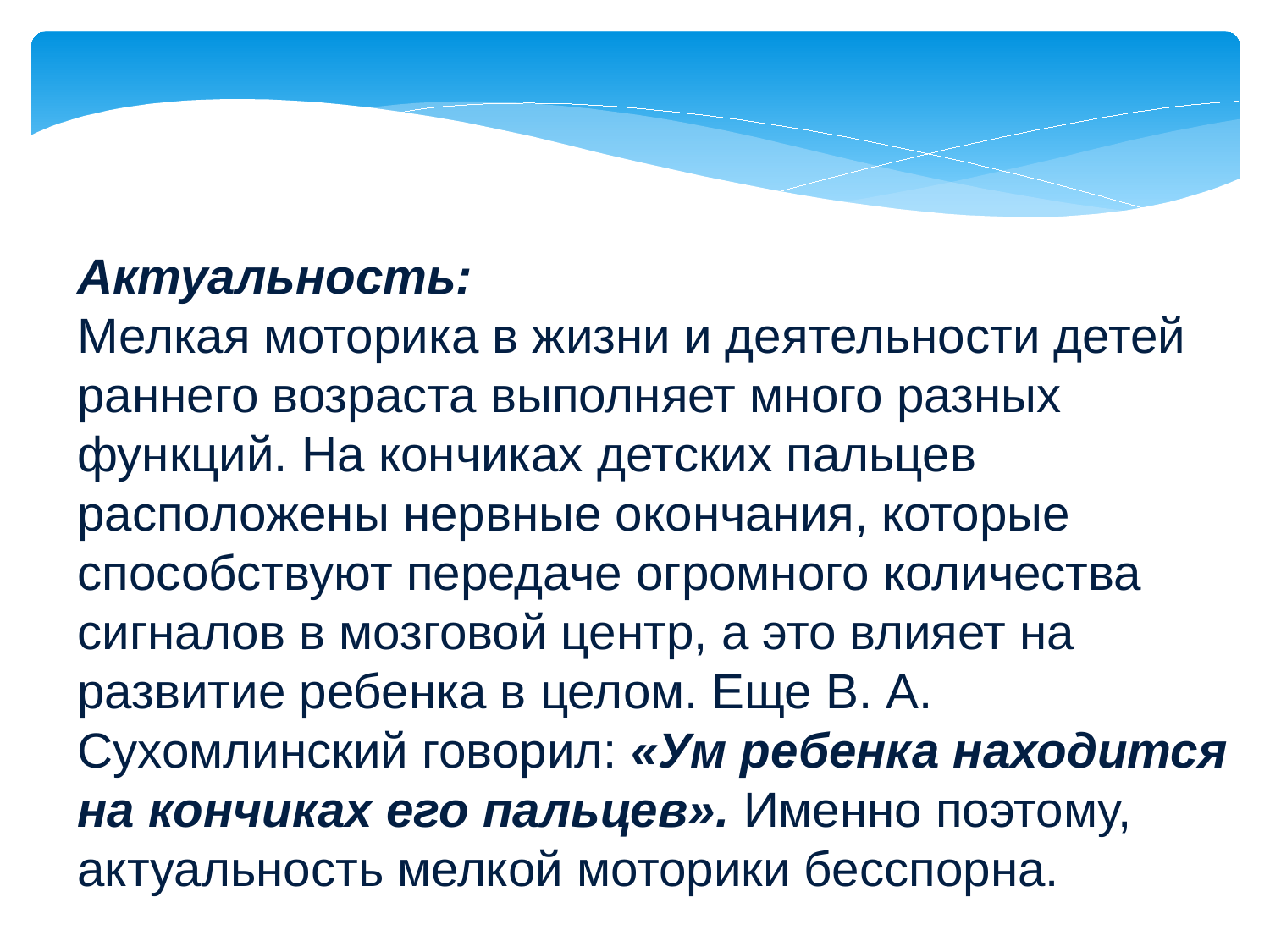

Актуальность:
Мелкая моторика в жизни и деятельности детей раннего возраста выполняет много разных функций. На кончиках детских пальцев расположены нервные окончания, которые способствуют передаче огромного количества сигналов в мозговой центр, а это влияет на развитие ребенка в целом. Еще В. А. Сухомлинский говорил: «Ум ребенка находится на кончиках его пальцев». Именно поэтому, актуальность мелкой моторики бесспорна.